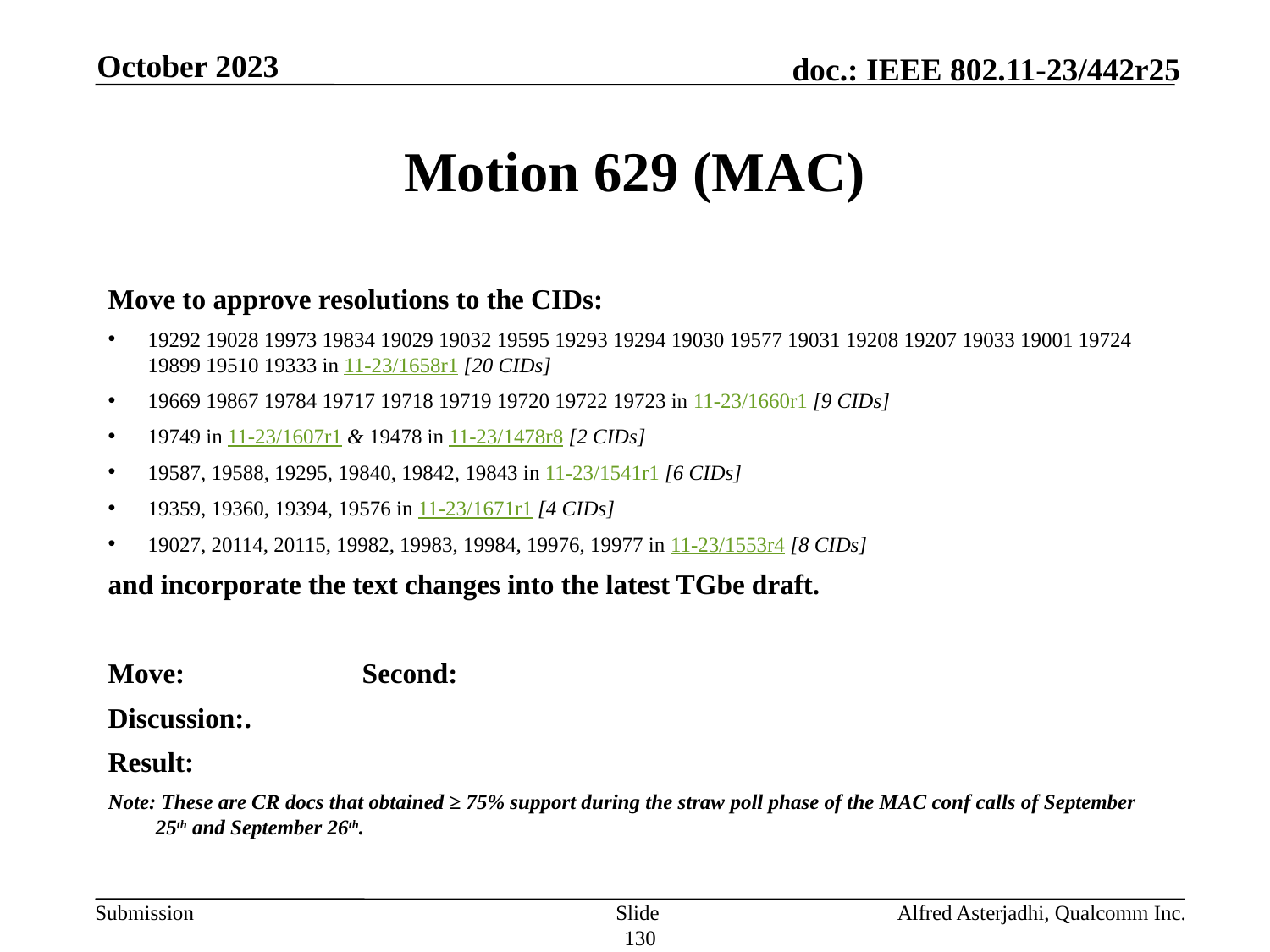

October 2023
# Motion 629 (MAC)
Move to approve resolutions to the CIDs:
19292 19028 19973 19834 19029 19032 19595 19293 19294 19030 19577 19031 19208 19207 19033 19001 19724 19899 19510 19333 in 11-23/1658r1 [20 CIDs]
19669 19867 19784 19717 19718 19719 19720 19722 19723 in 11-23/1660r1 [9 CIDs]
19749 in 11-23/1607r1 & 19478 in 11-23/1478r8 [2 CIDs]
19587, 19588, 19295, 19840, 19842, 19843 in 11-23/1541r1 [6 CIDs]
19359, 19360, 19394, 19576 in 11-23/1671r1 [4 CIDs]
19027, 20114, 20115, 19982, 19983, 19984, 19976, 19977 in 11-23/1553r4 [8 CIDs]
and incorporate the text changes into the latest TGbe draft.

Move: 		Second:
Discussion:.
Result:
Note: These are CR docs that obtained ≥ 75% support during the straw poll phase of the MAC conf calls of September 25th and September 26th.
Slide 130
Alfred Asterjadhi, Qualcomm Inc.